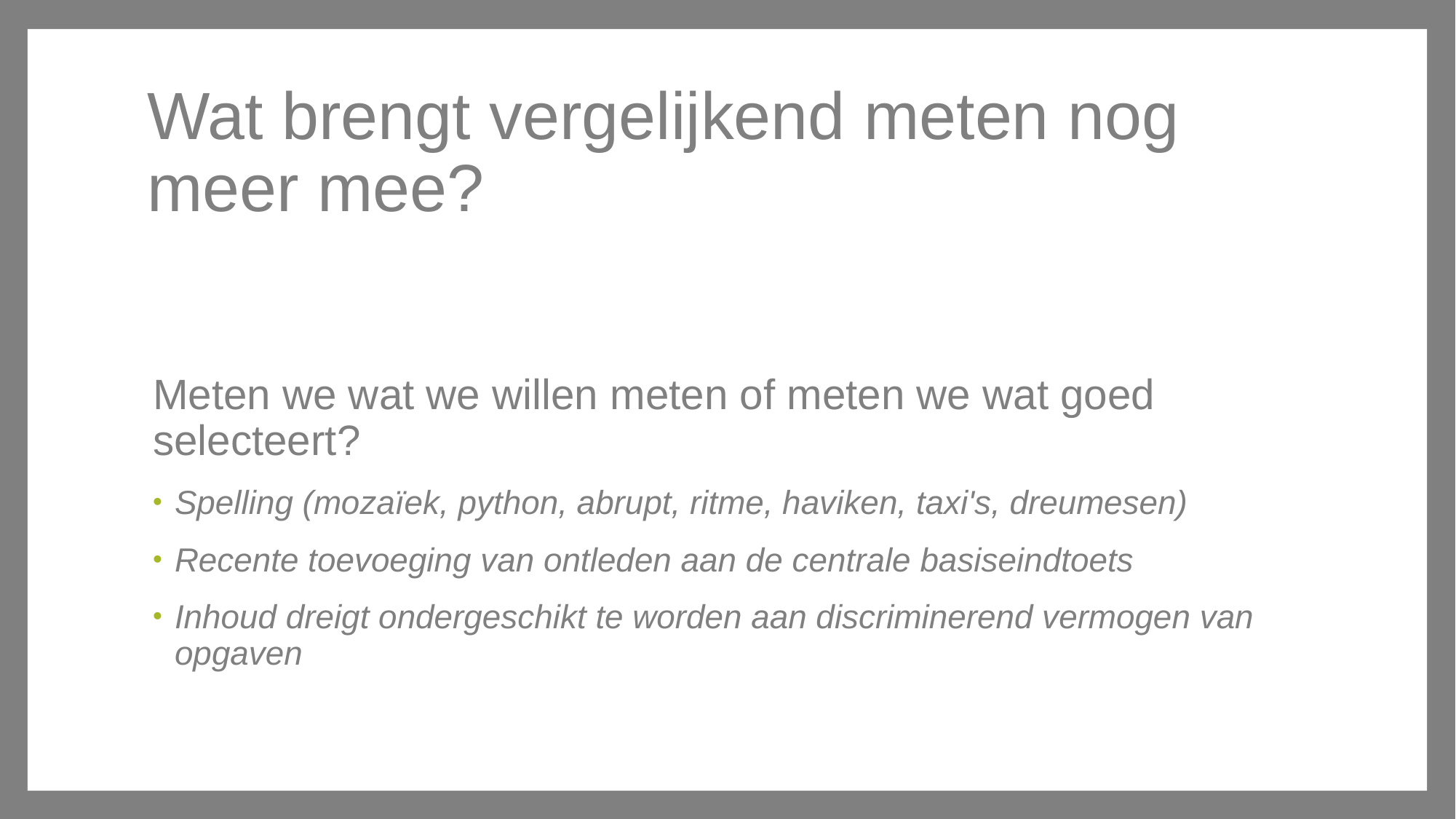

# Wat brengt vergelijkend meten nog meer mee?

Meten we wat we willen meten of meten we wat goed selecteert?
Spelling (mozaïek, python, abrupt, ritme, haviken, taxi's, dreumesen)
Recente toevoeging van ontleden aan de centrale basiseindtoets
Inhoud dreigt ondergeschikt te worden aan discriminerend vermogen van opgaven